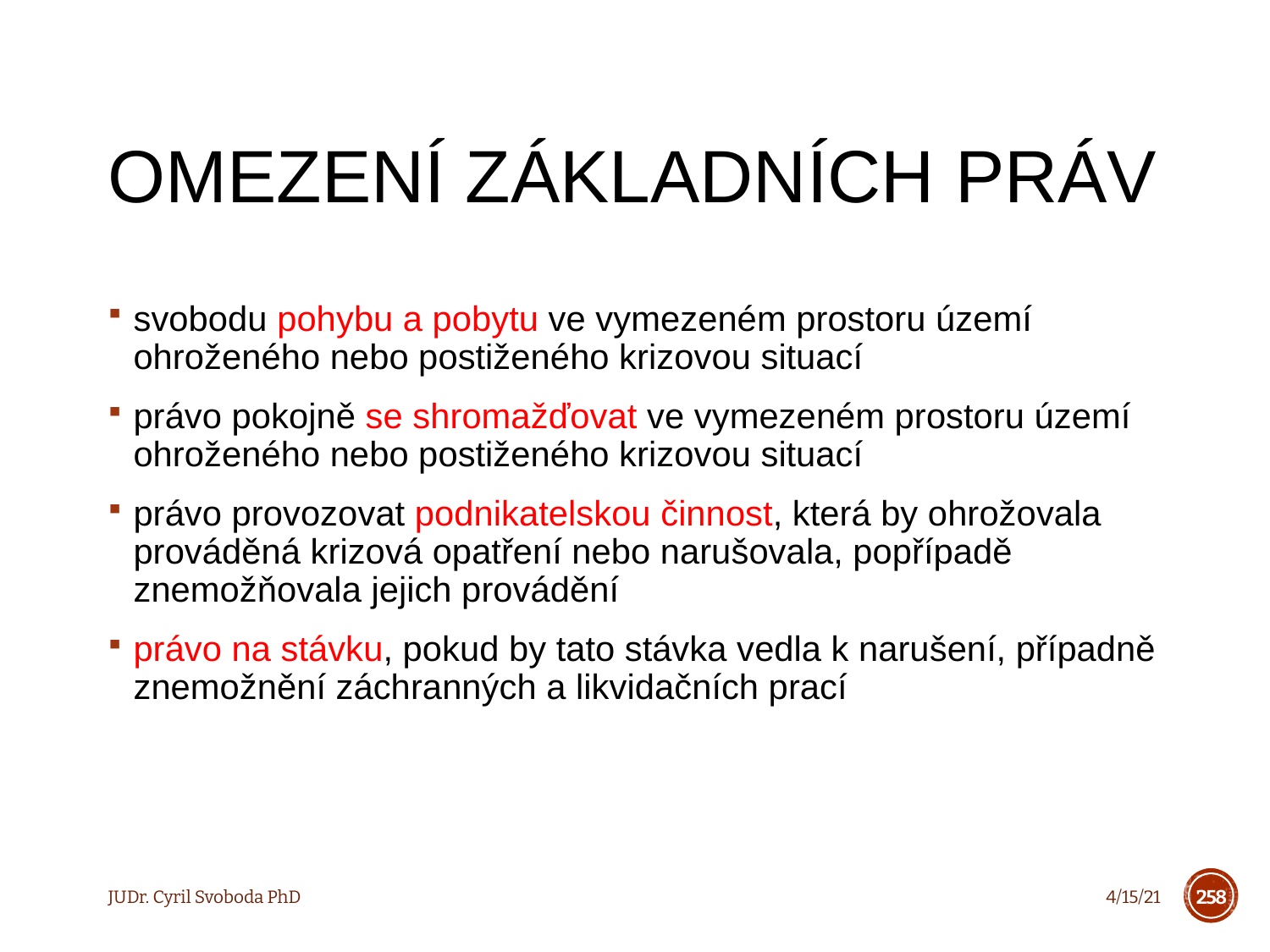

# Omezení základních práv
svobodu pohybu a pobytu ve vymezeném prostoru území ohroženého nebo postiženého krizovou situací
právo pokojně se shromažďovat ve vymezeném prostoru území ohroženého nebo postiženého krizovou situací
právo provozovat podnikatelskou činnost, která by ohrožovala prováděná krizová opatření nebo narušovala, popřípadě znemožňovala jejich provádění
právo na stávku, pokud by tato stávka vedla k narušení, případně znemožnění záchranných a likvidačních prací
JUDr. Cyril Svoboda PhD
4/15/21
258